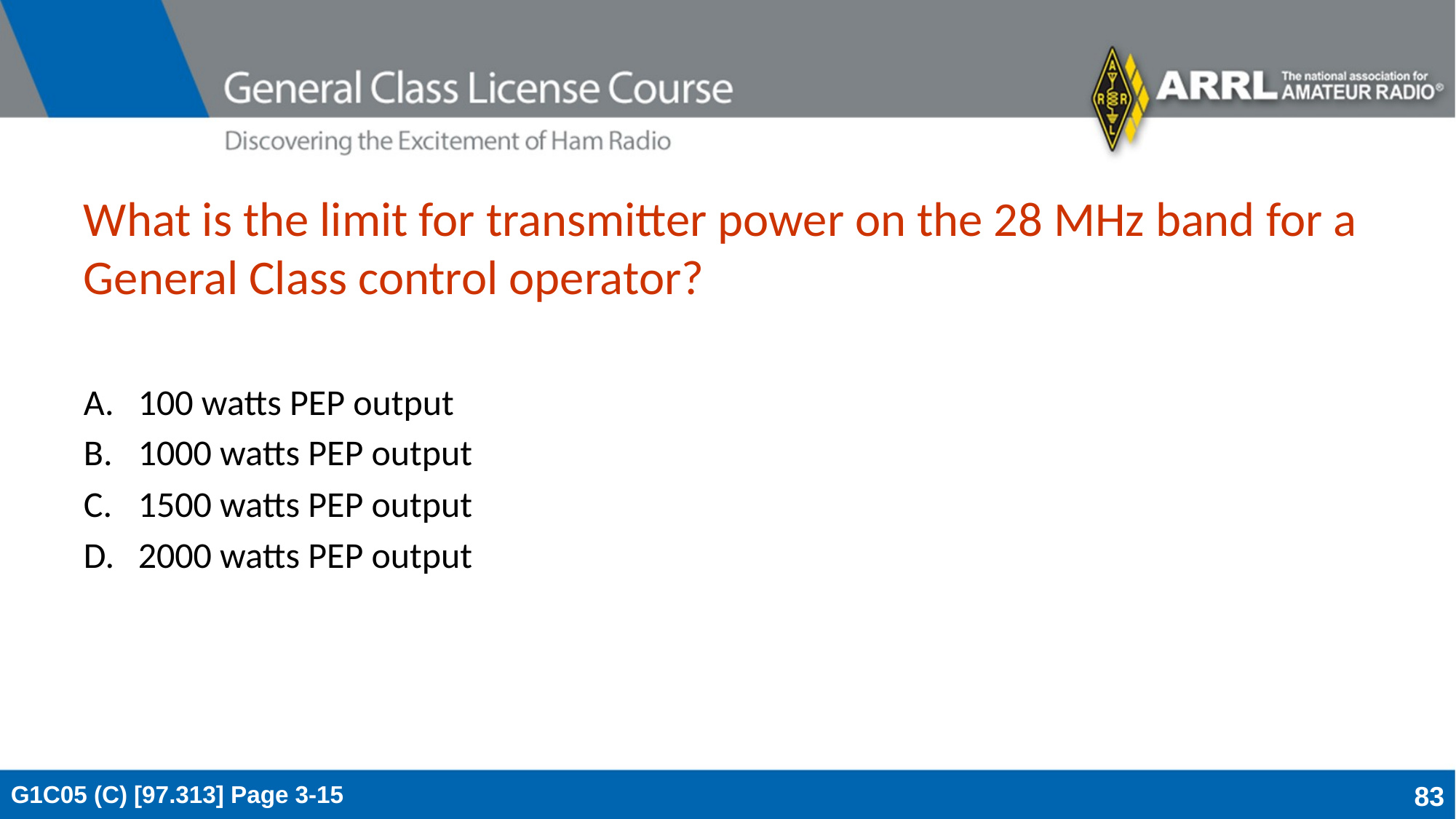

# What is the limit for transmitter power on the 28 MHz band for a General Class control operator?
100 watts PEP output
1000 watts PEP output
1500 watts PEP output
2000 watts PEP output
G1C05 (C) [97.313] Page 3-15
83